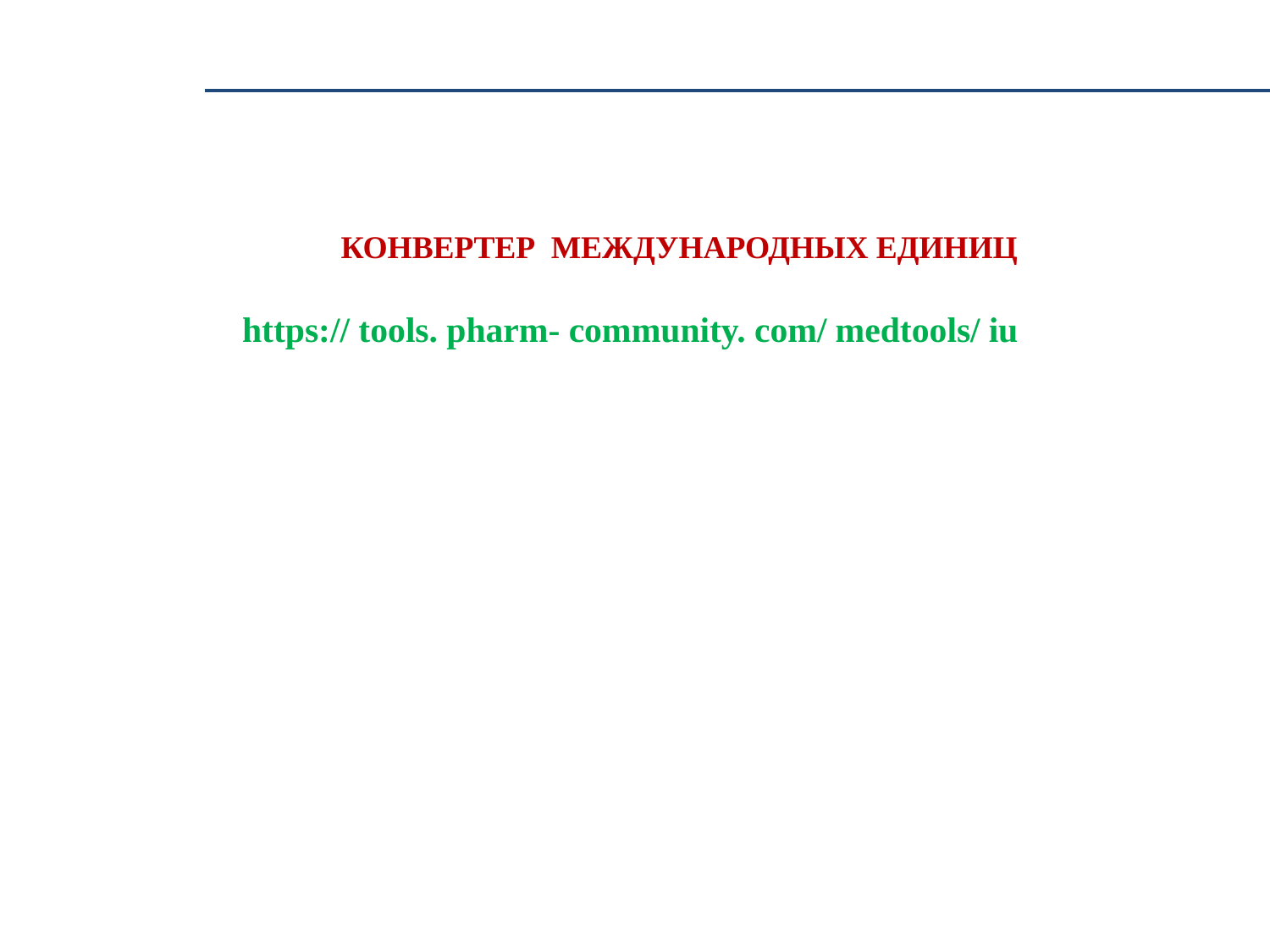

КОНВЕРТЕР  МЕЖДУНАРОДНЫХ ЕДИНИЦ

                        https:// tools. pharm- community. com/ medtools/ iu